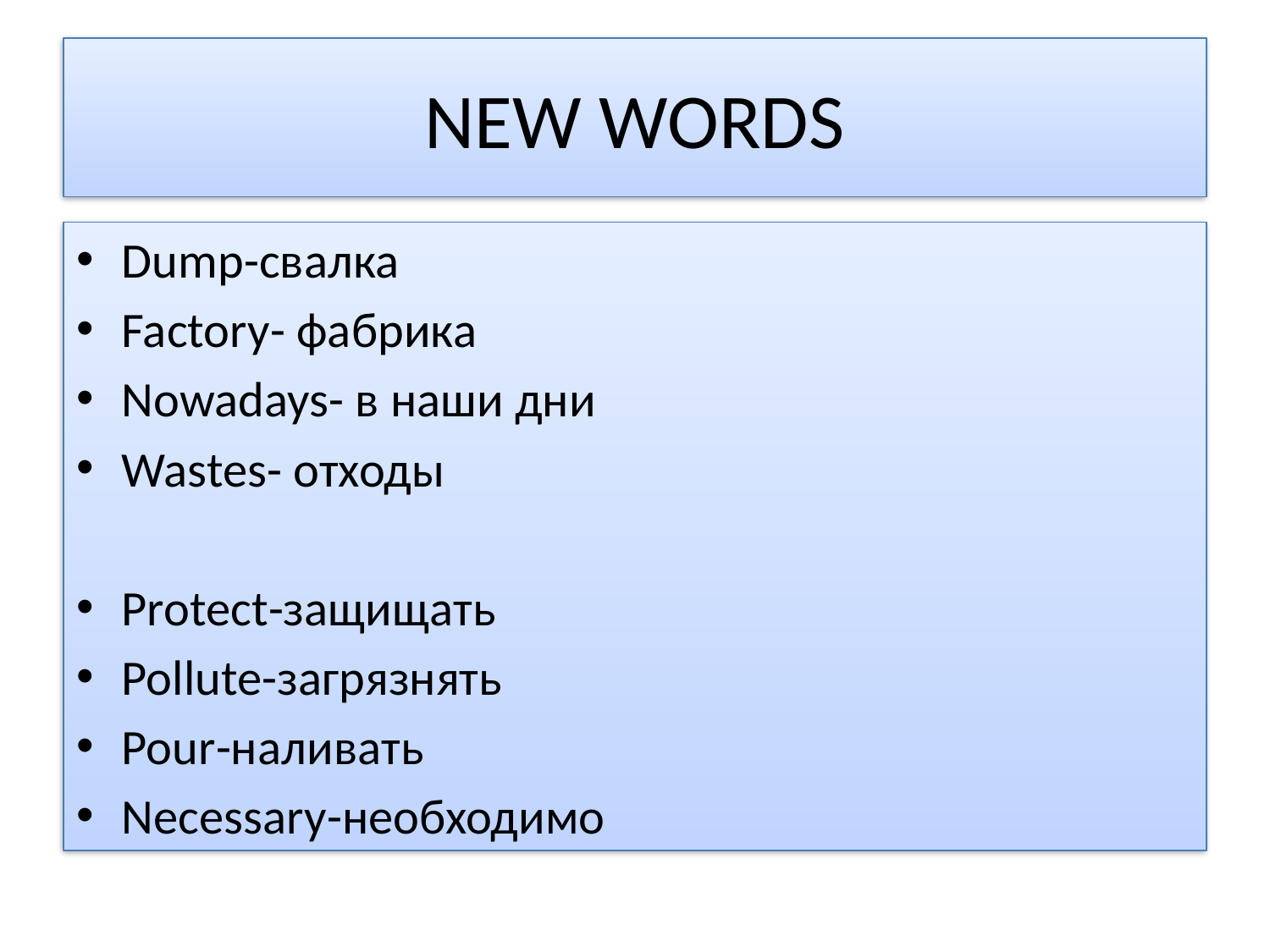

# NEW WORDS
Dump-свалка
Factory- фабрика
Nowadays- в наши дни
Wastes- отходы

Protect-защищать
Pollute-загрязнять
Pour-наливать
Necessary-необходимо